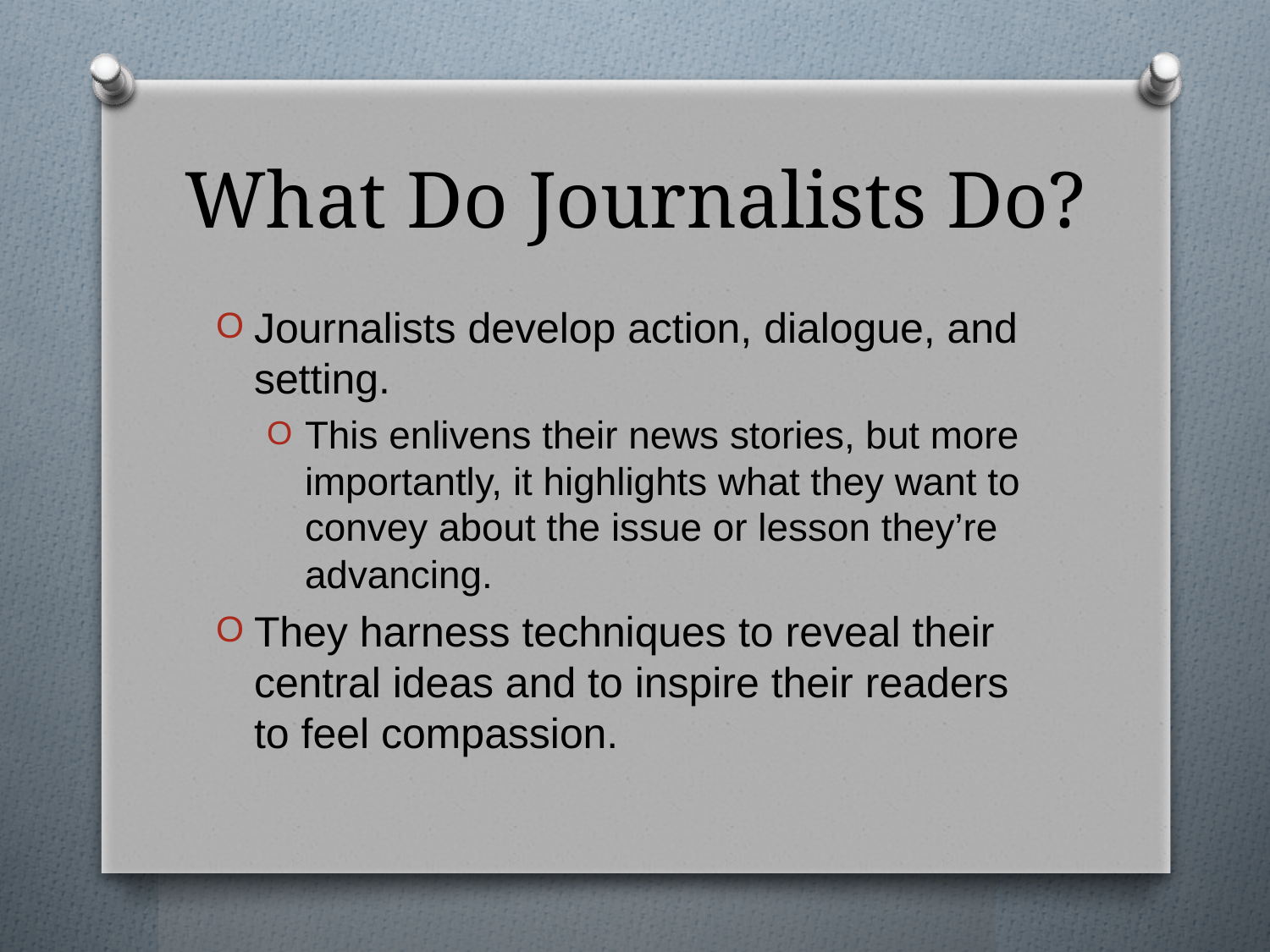

# What Do Journalists Do?
Journalists develop action, dialogue, and setting.
This enlivens their news stories, but more importantly, it highlights what they want to convey about the issue or lesson they’re advancing.
They harness techniques to reveal their central ideas and to inspire their readers to feel compassion.